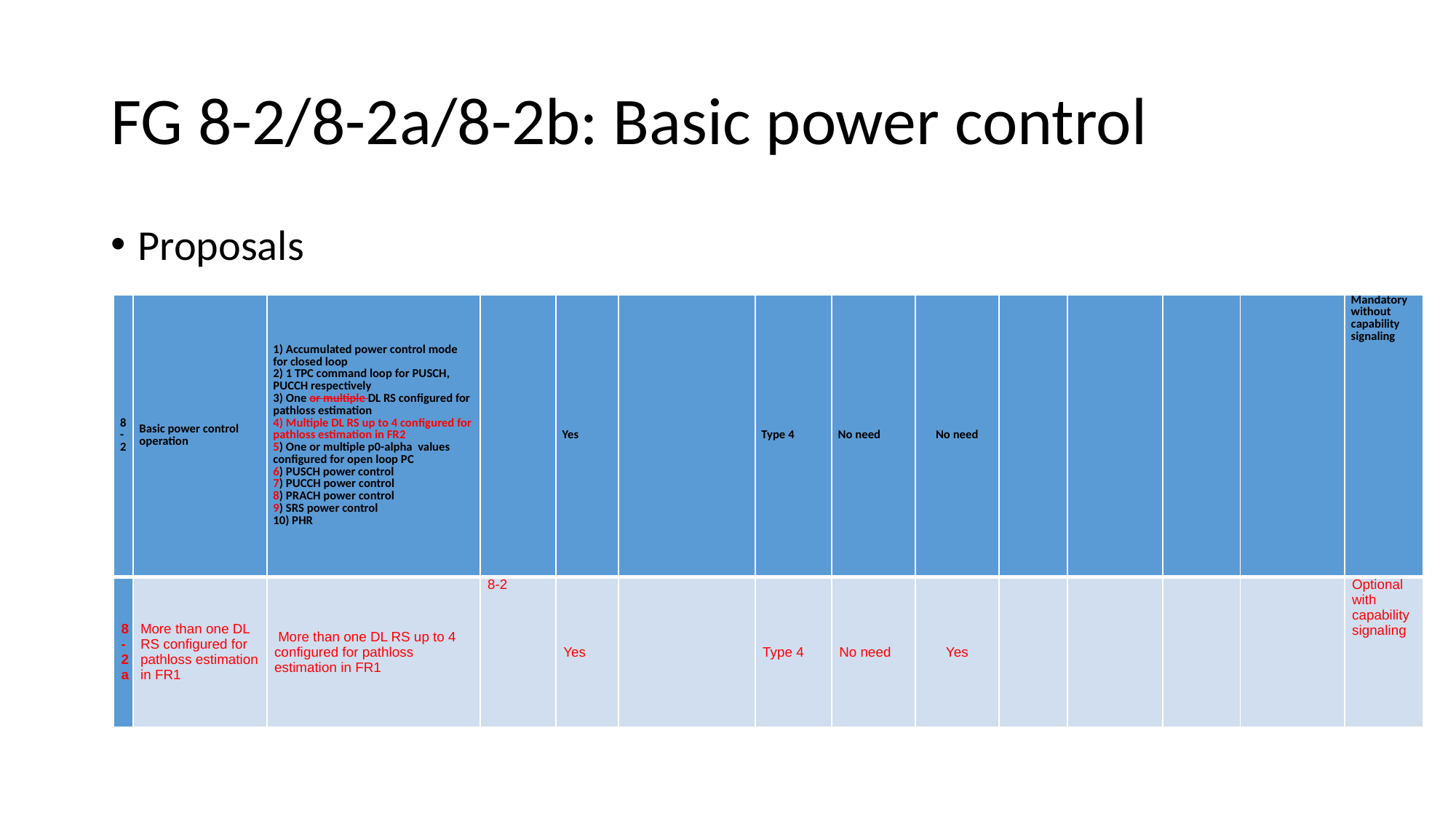

# FG 8-2/8-2a/8-2b: Basic power control
Proposals

| 8-2 | Basic power control operation | 1) Accumulated power control mode for closed loop 2) 1 TPC command loop for PUSCH, PUCCH respectively 3) One or multiple DL RS configured for pathloss estimation 4) Multiple DL RS up to 4 configured for pathloss estimation in FR2 5) One or multiple p0-alpha values configured for open loop PC 6) PUSCH power control 7) PUCCH power control 8) PRACH power control 9) SRS power control 10) PHR |  | Yes |  | Type 4 | No need | No need |  |  |  |  | Mandatory without capability signaling |
| --- | --- | --- | --- | --- | --- | --- | --- | --- | --- | --- | --- | --- | --- |
| 8-2a | More than one DL RS configured for pathloss estimation in FR1 | More than one DL RS up to 4 configured for pathloss estimation in FR1 | 8-2 | Yes |  | Type 4 | No need | Yes |  |  |  |  | Optional with capability signaling |